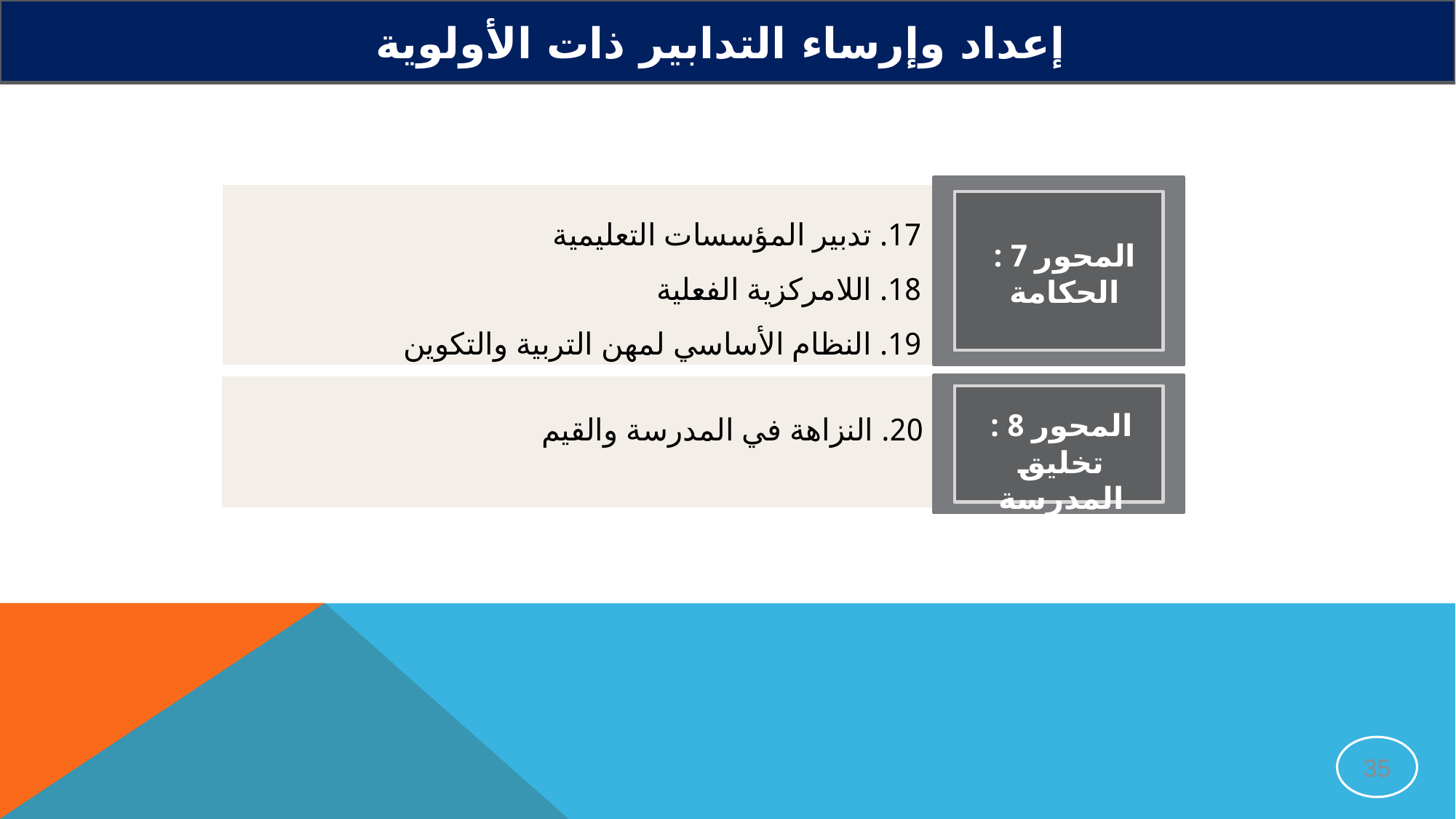

إعداد وإرساء التدابير ذات الأولوية

17. تدبير المؤسسات التعليمية
18. اللامركزية الفعلية
19. النظام الأساسي لمهن التربية والتكوين
المحور 7 : الحكامة

المحور 8 : تخليق المدرسة
20. النزاهة في المدرسة والقيم
35